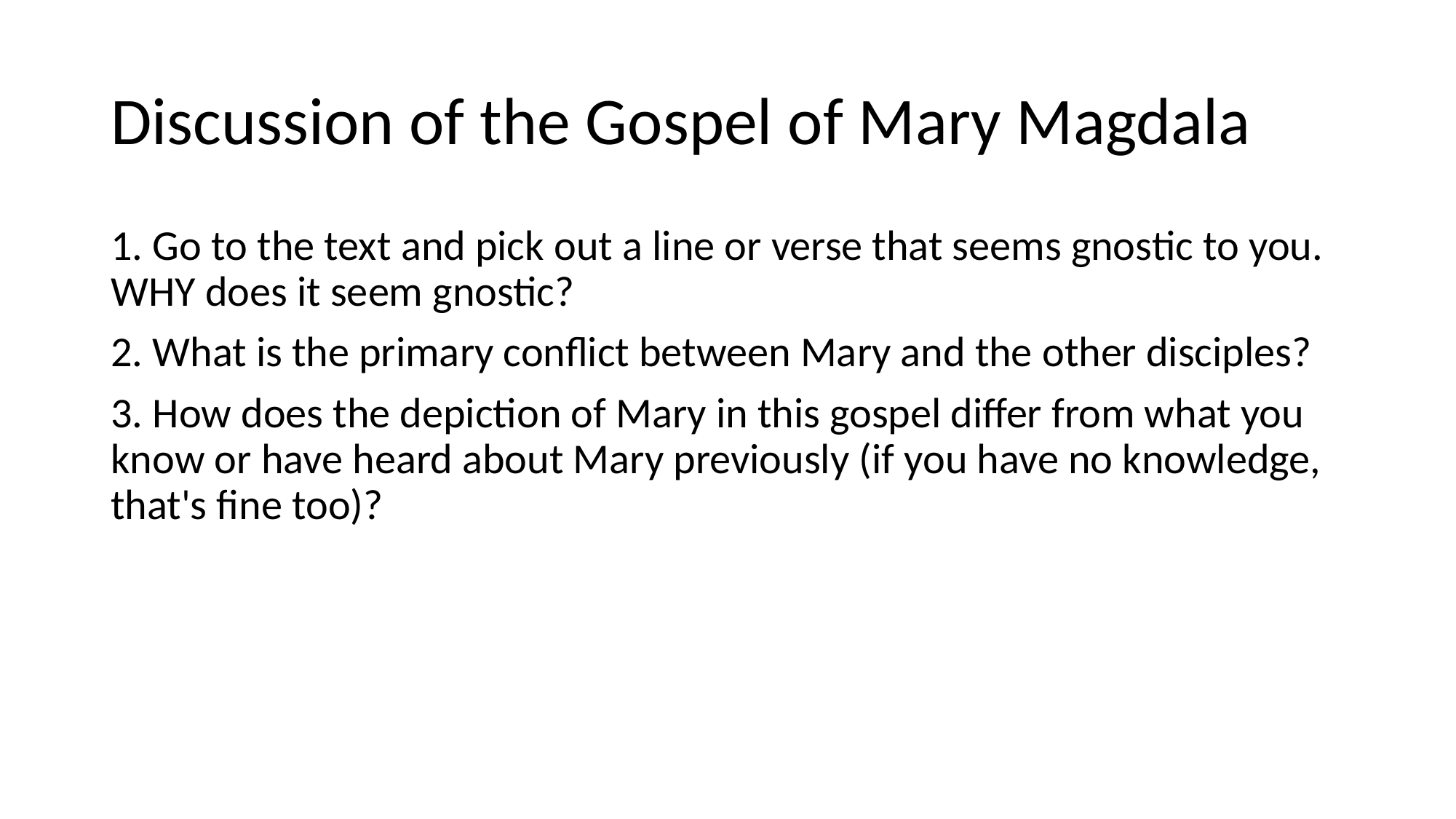

# Discussion of the Gospel of Mary Magdala
1. Go to the text and pick out a line or verse that seems gnostic to you. WHY does it seem gnostic?
2. What is the primary conflict between Mary and the other disciples?
3. How does the depiction of Mary in this gospel differ from what you know or have heard about Mary previously (if you have no knowledge, that's fine too)?